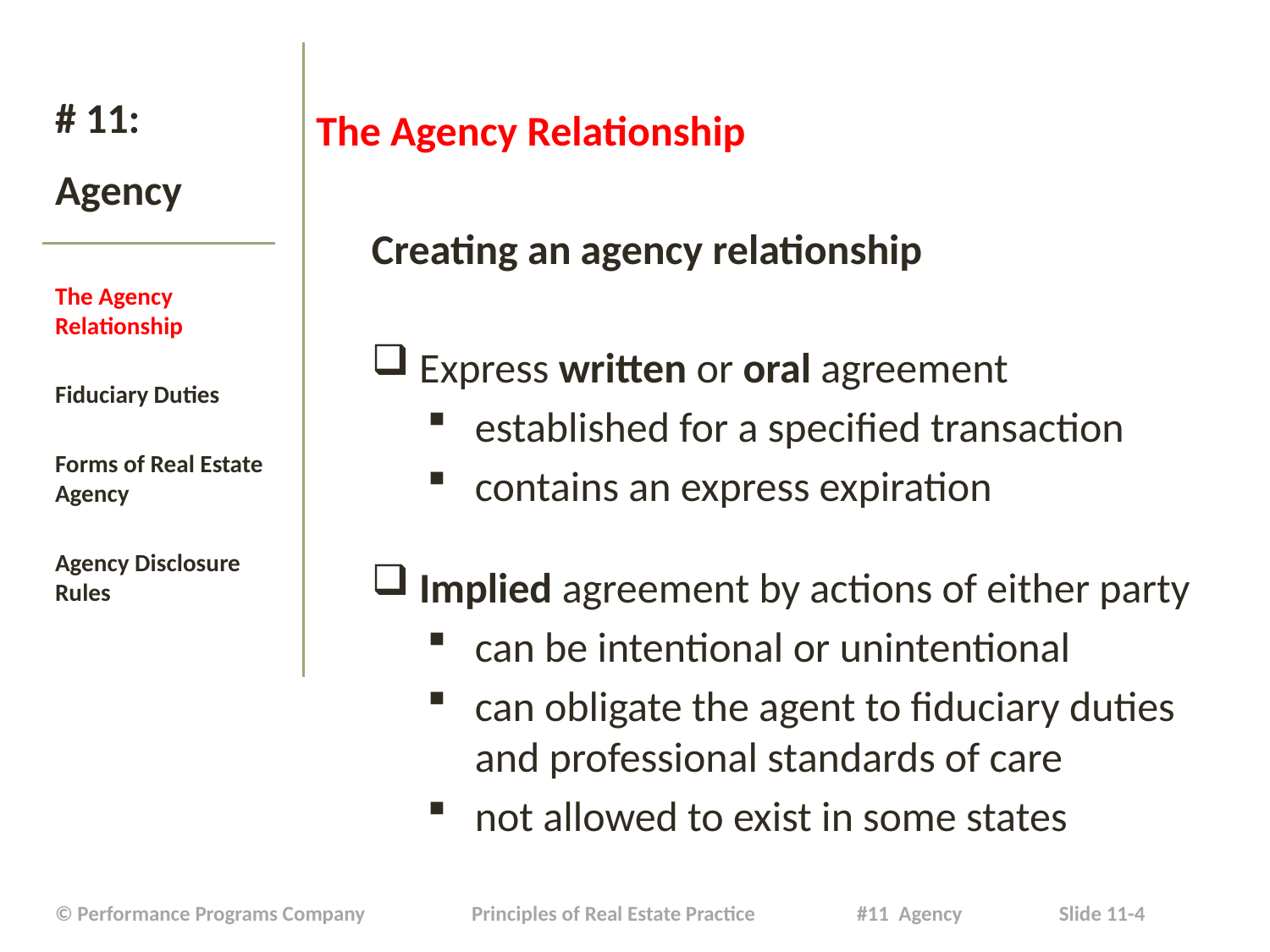

The Agency Relationship

Creating an agency relationship

Express written or oral agreement
established for a specified transaction
contains an express expiration
Implied agreement by actions of either party
can be intentional or unintentional
can obligate the agent to fiduciary duties and professional standards of care
not allowed to exist in some states

# # 11: Agency

The Agency Relationship

Fiduciary Duties

Forms of Real Estate Agency

Agency Disclosure Rules

| © Performance Programs Company Principles of Real Estate Practice #11 Agency Slide 11-4 |
| --- |